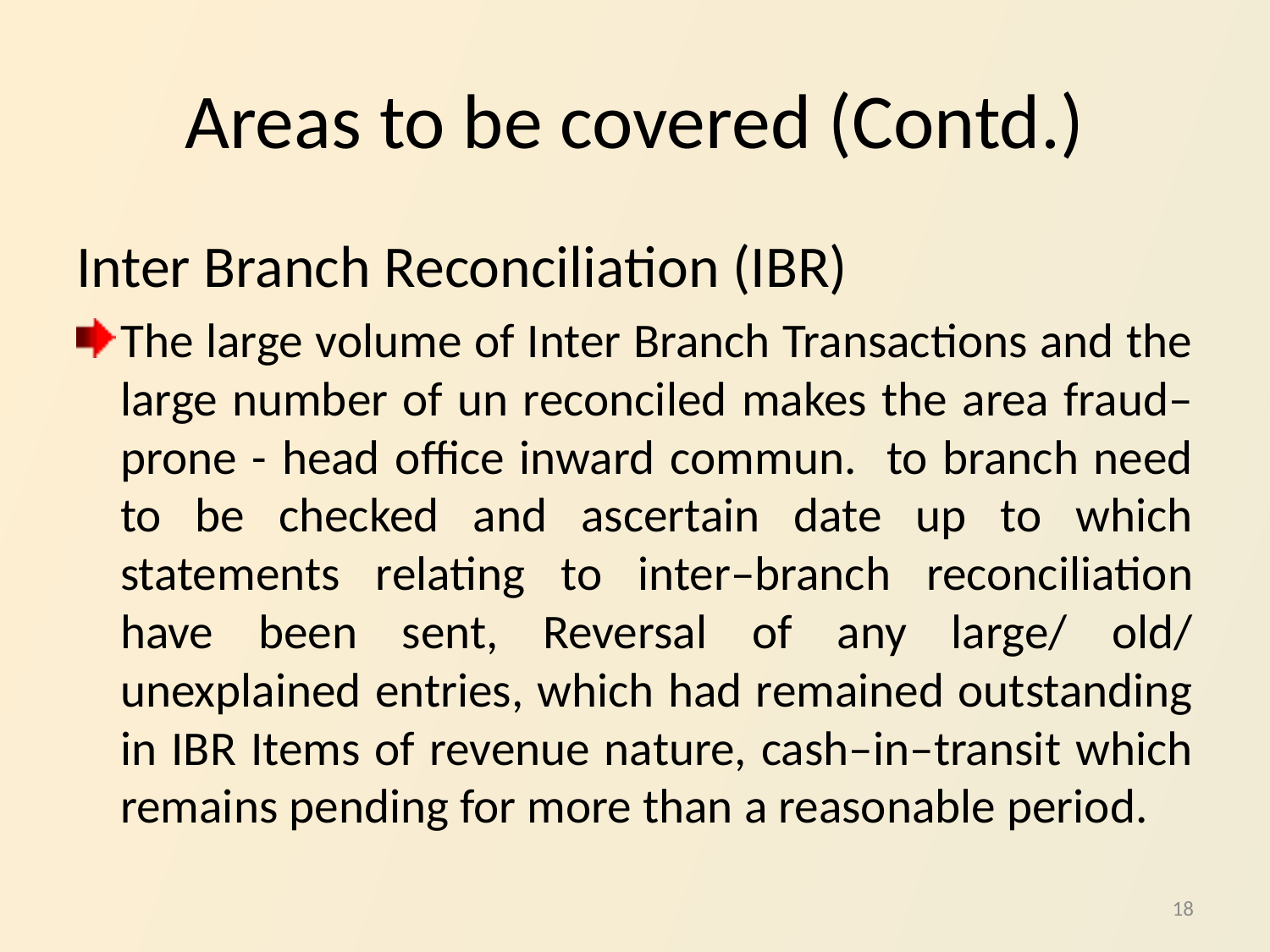

# Areas to be covered (Contd.)
Inter Branch Reconciliation (IBR)
The large volume of Inter Branch Transactions and the large number of un reconciled makes the area fraud–prone - head office inward commun.  to branch need to be checked and ascertain date up to which statements relating to inter–branch reconciliation have been sent, Reversal of any large/ old/ unexplained entries, which had remained outstanding in IBR Items of revenue nature, cash–in–transit which remains pending for more than a reasonable period.
18